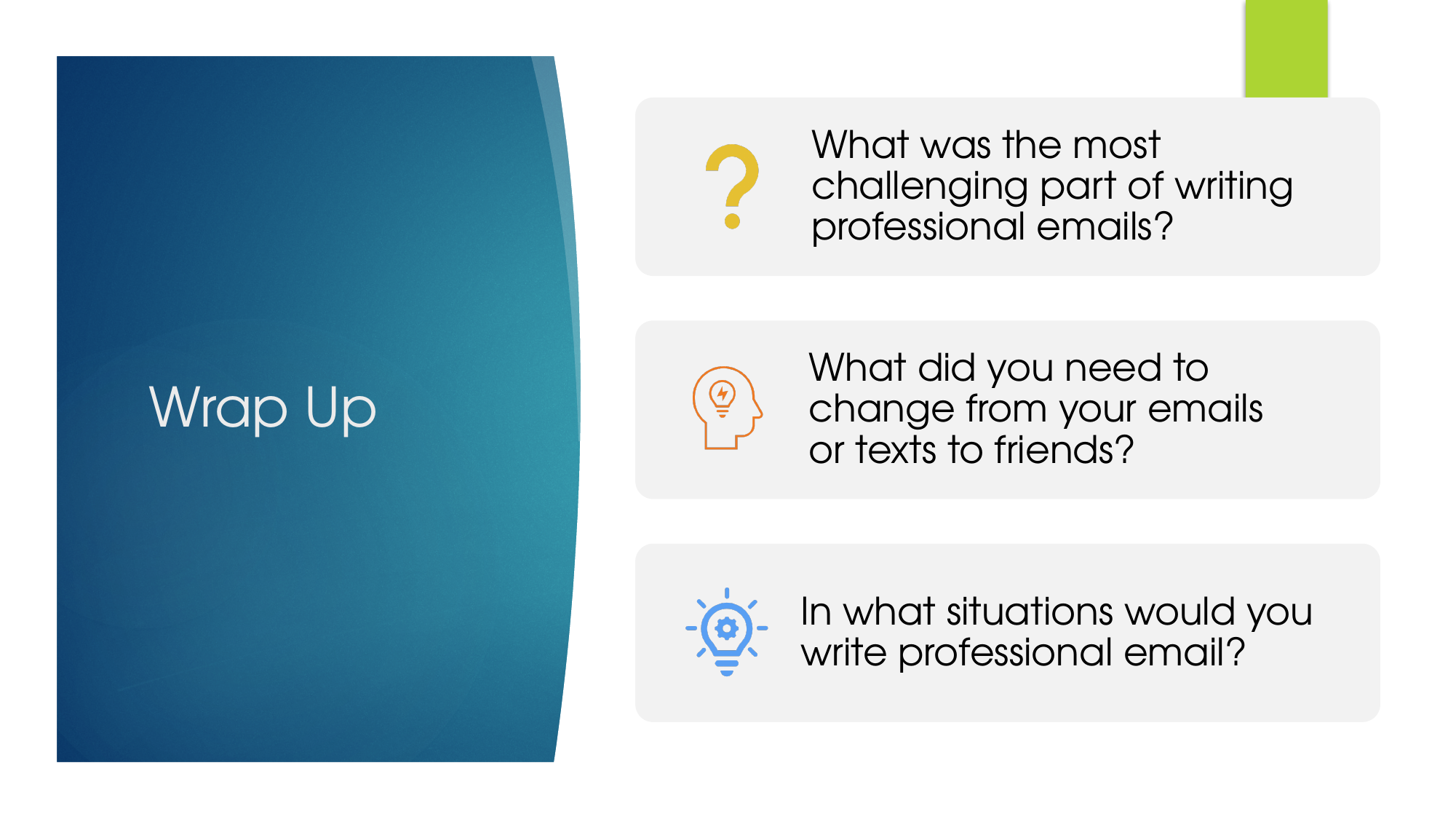

What was the most challenging part of writing professional emails?
What did you need to change from your emails or texts to friends?
In what situations would you write professional email?
# Wrap Up